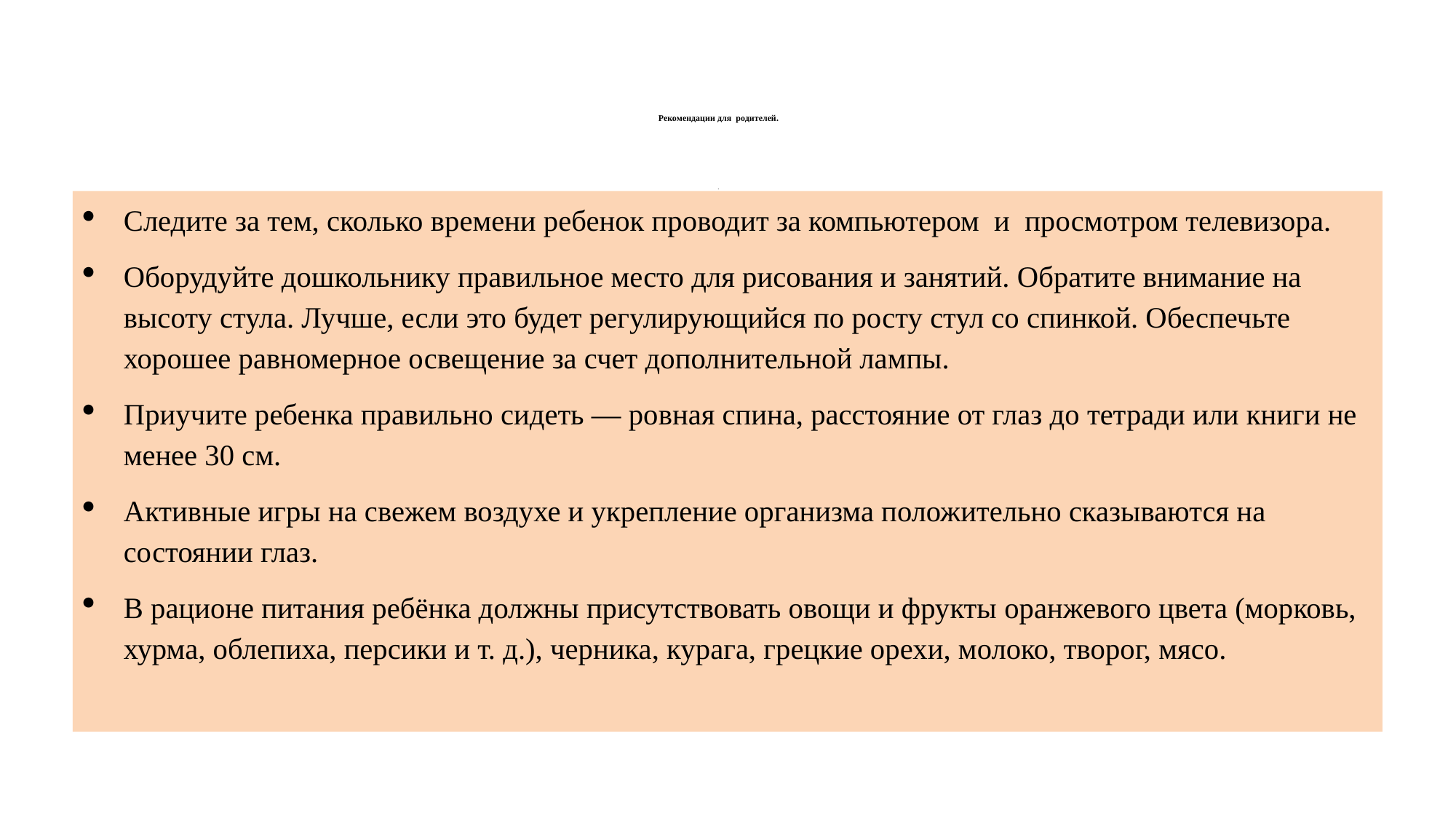

# Рекомендации для  родителей.   .
Следите за тем, сколько времени ребенок проводит за компьютером  и  просмотром телевизора.
Оборудуйте дошкольнику правильное место для рисования и занятий. Обратите внимание на высоту стула. Лучше, если это будет регулирующийся по росту стул со спинкой. Обеспечьте хорошее равномерное освещение за счет дополнительной лампы.
Приучите ребенка правильно сидеть — ровная спина, расстояние от глаз до тетради или книги не менее 30 см.
Активные игры на свежем воздухе и укрепление организма положительно сказываются на состоянии глаз.
В рационе питания ребёнка должны присутствовать овощи и фрукты оранжевого цвета (морковь, хурма, облепиха, персики и т. д.), черника, курага, грецкие орехи, молоко, творог, мясо.